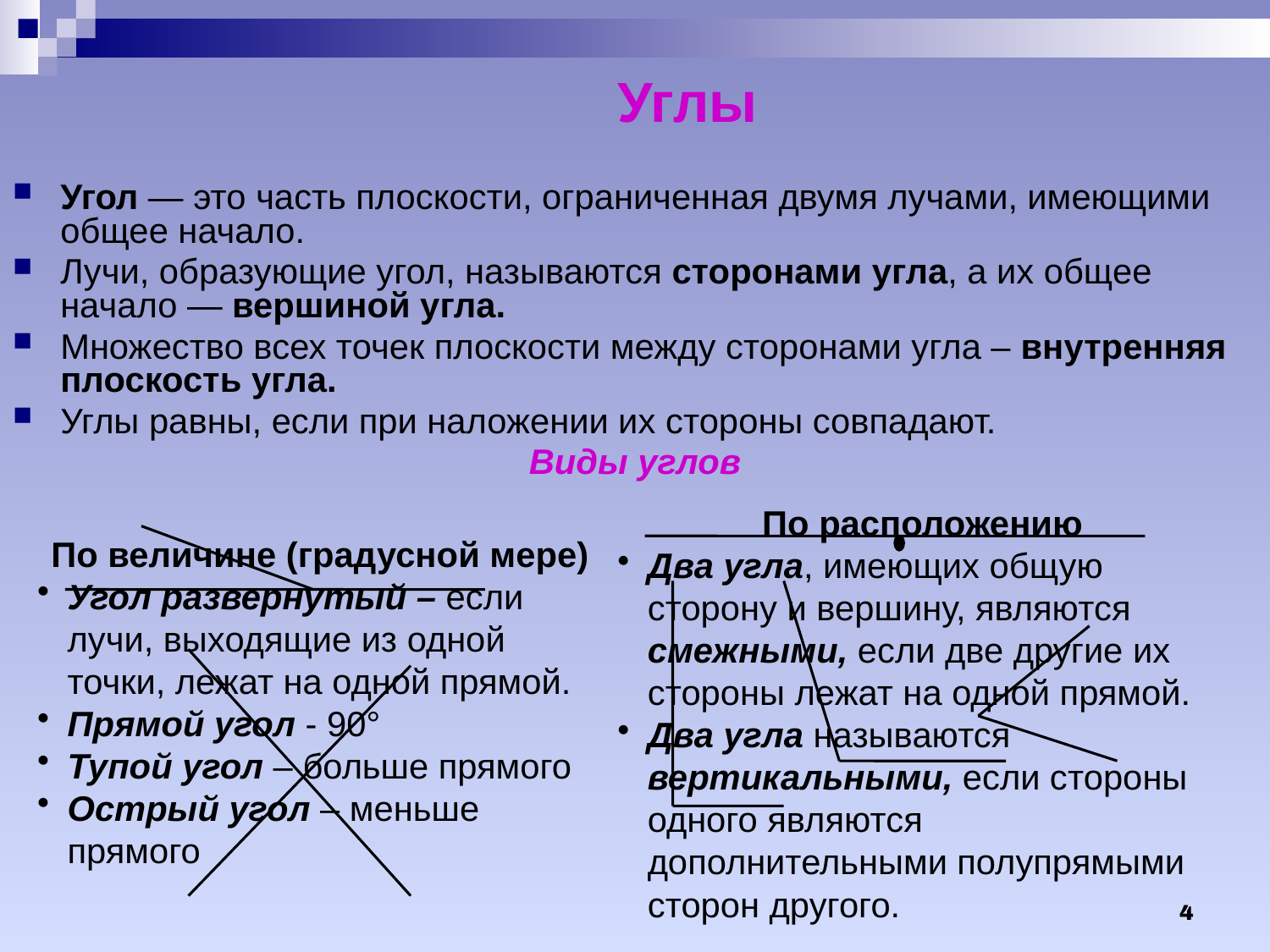

# Углы
Угол — это часть плоскости, ограниченная двумя лучами, имеющими общее начало.
Лучи, образующие угол, называются сторонами угла, а их общее начало — вершиной угла.
Множество всех точек плоскости между сторонами угла – внутренняя плоскость угла.
Углы равны, если при наложении их стороны совпадают.
Виды углов
По расположению
Два угла, имеющих общую сторону и вершину, являются смежными, если две другие их стороны лежат на одной прямой.
Два угла называются вертикальными, если стороны одного являются дополнительными полупрямыми сторон другого.

По величине (градусной мере)
Угол развернутый – если лучи, выходящие из одной точки, лежат на одной прямой.
Прямой угол - 90°
Тупой угол – больше прямого
Острый угол – меньше прямого

4